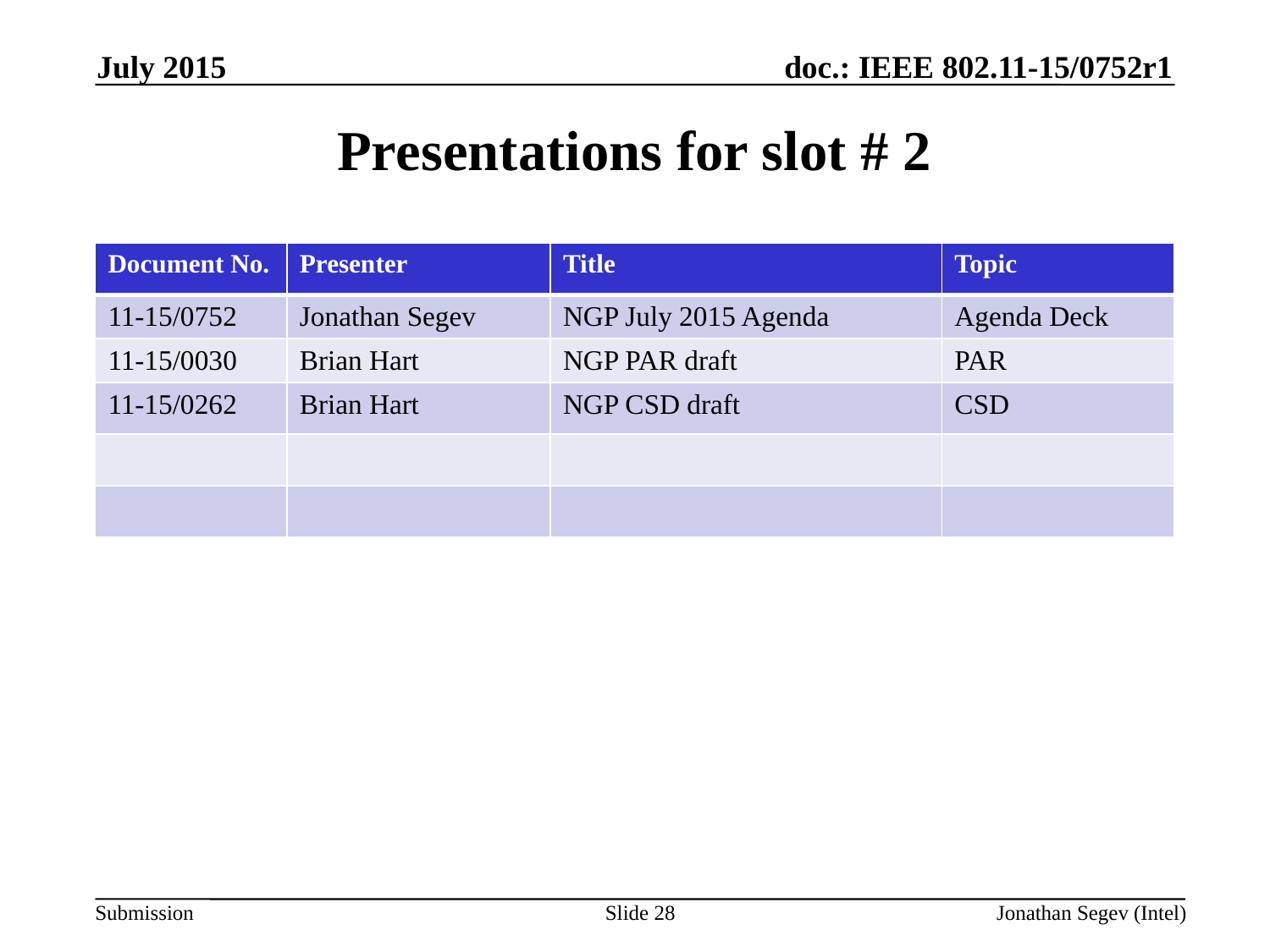

July 2015
Presentations for slot # 2
| Document No. | Presenter | Title | Topic |
| --- | --- | --- | --- |
| 11-15/0752 | Jonathan Segev | NGP July 2015 Agenda | Agenda Deck |
| 11-15/0030 | Brian Hart | NGP PAR draft | PAR |
| 11-15/0262 | Brian Hart | NGP CSD draft | CSD |
|  |  |  |  |
|  |  |  |  |
Slide 28
Jonathan Segev (Intel)